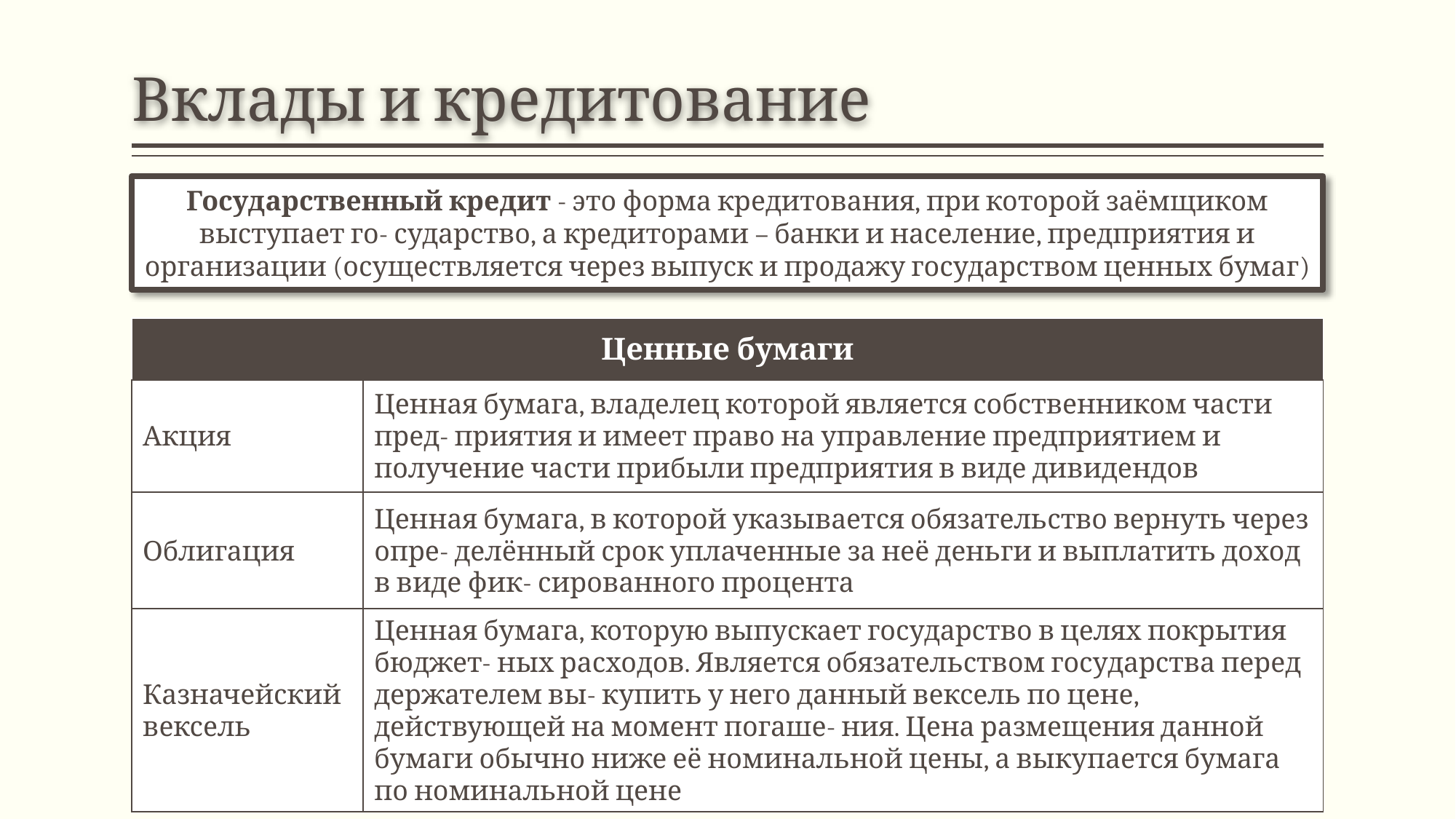

# Вклады и кредитование
Государственный кредит - это форма кредитования, при которой заёмщиком выступает го- сударство, а кредиторами – банки и население, предприятия и организации (осуществляется через выпуск и продажу государством ценных бумаг)
| Ценные бумаги |  |
| --- | --- |
| Акция | Ценная бумага, владелец которой является собственником части пред- приятия и имеет право на управление предприятием и получение части прибыли предприятия в виде дивидендов |
| Облигация | Ценная бумага, в которой указывается обязательство вернуть через опре- делённый срок уплаченные за неё деньги и выплатить доход в виде фик- сированного процента |
| Казначейский вексель | Ценная бумага, которую выпускает государство в целях покрытия бюджет- ных расходов. Является обязательством государства перед держателем вы- купить у него данный вексель по цене, действующей на момент погаше- ния. Цена размещения данной бумаги обычно ниже её номинальной цены, а выкупается бумага по номинальной цене |